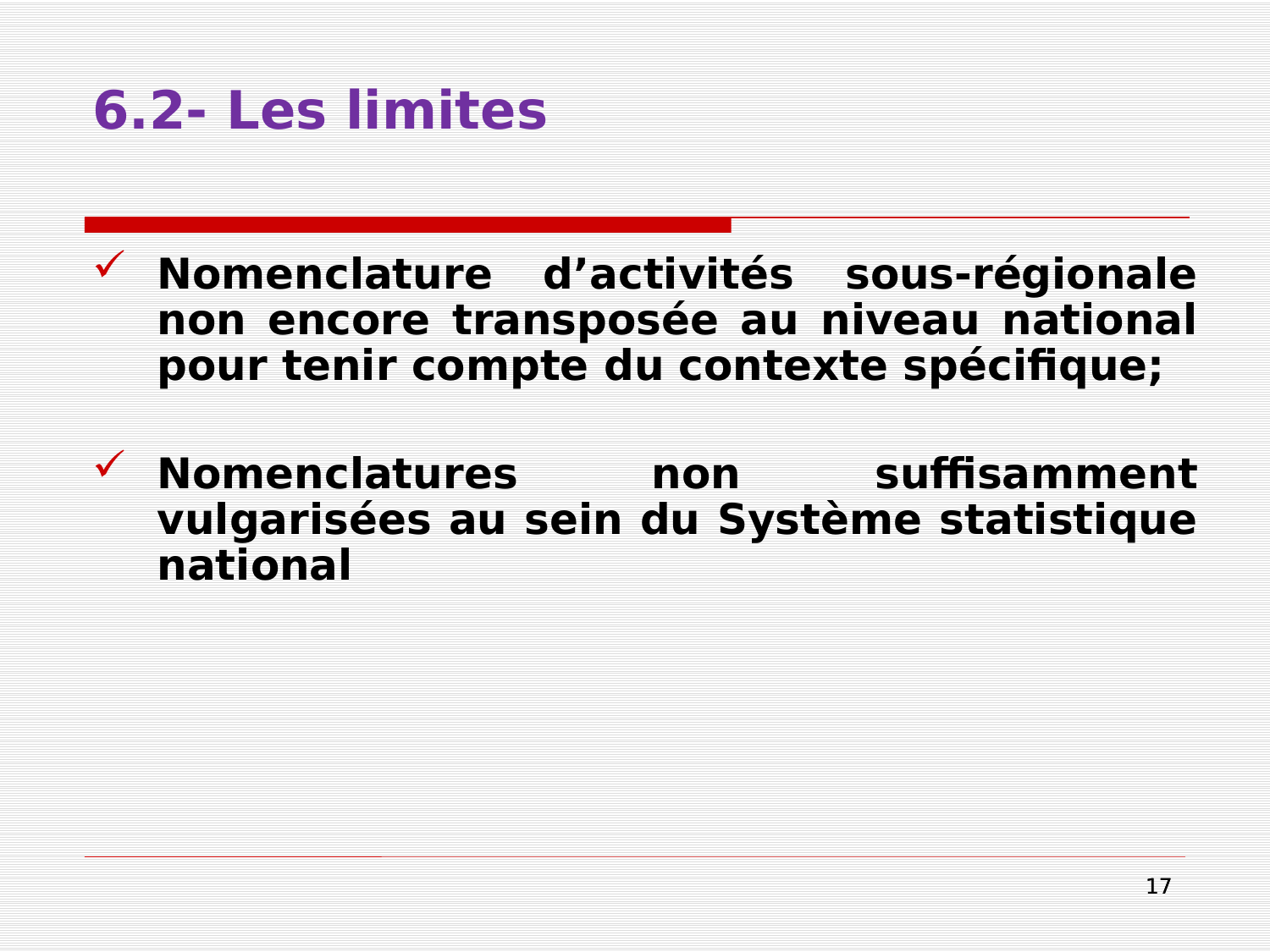

# 6.2- Les limites
Nomenclature d’activités sous-régionale non encore transposée au niveau national pour tenir compte du contexte spécifique;

Nomenclatures non suffisamment vulgarisées au sein du Système statistique national

17
17